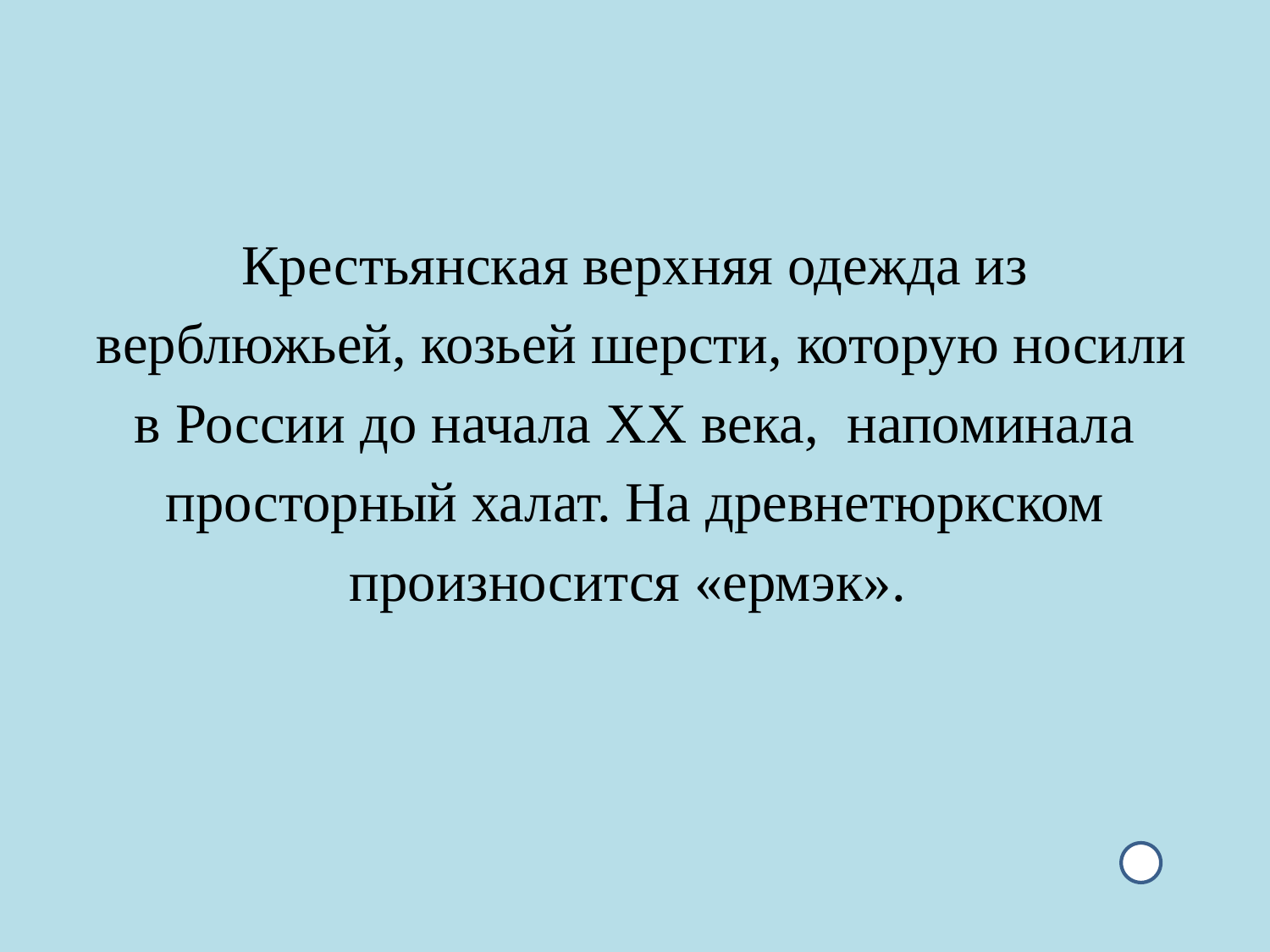

#
Крестьянская верхняя одежда из
 верблюжьей, козьей шерсти, которую носили
в России до начала XX века,  напоминала
 просторный халат. На древнетюркском
произносится «ермэк».